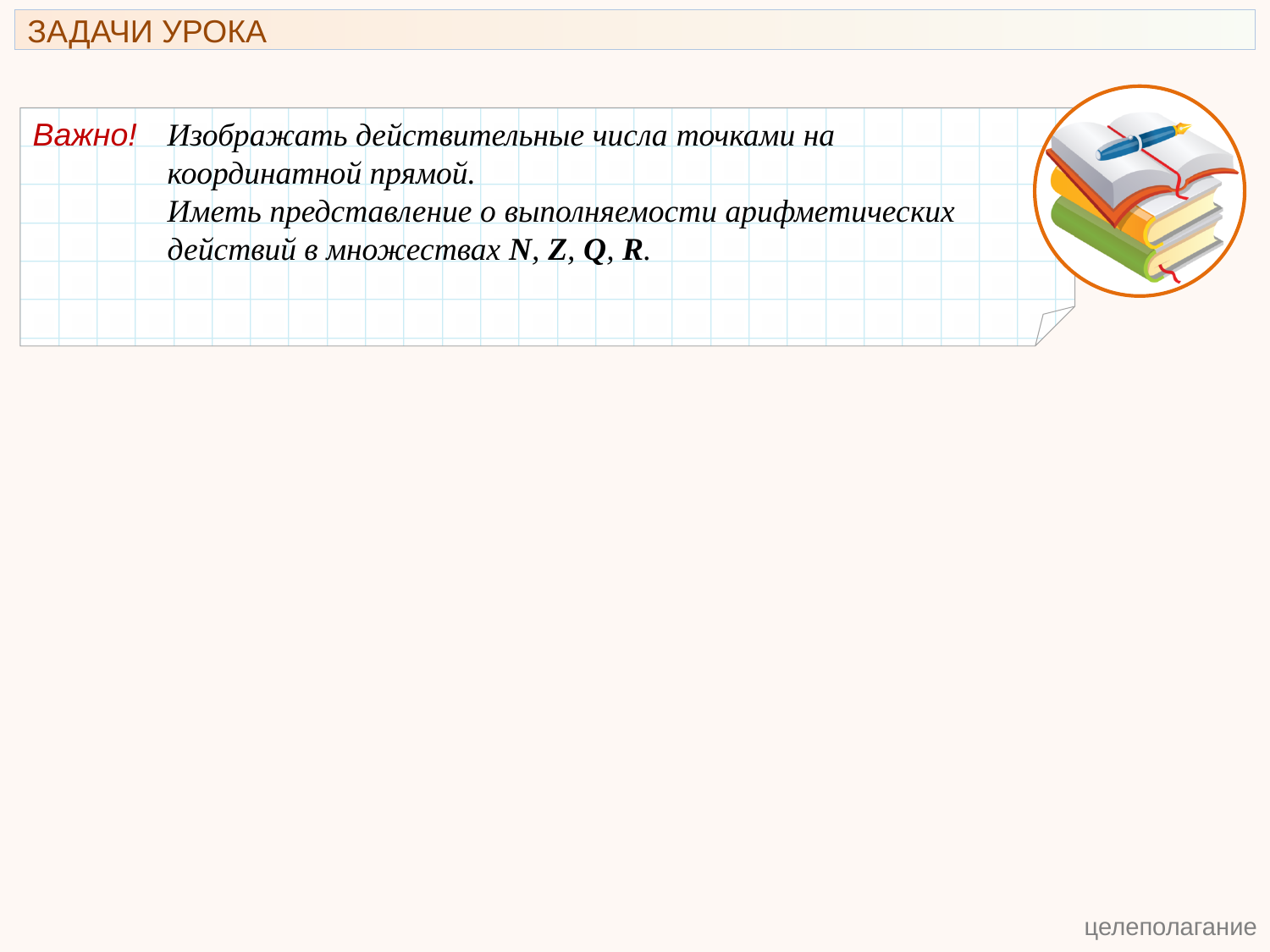

ЗАДАЧИ УРОКА

Важно!
Изображать действительные числа точками на координатной прямой.
Иметь представление о выполняемости арифметических
действий в множествах N, Z, Q, R.
  целеполагание